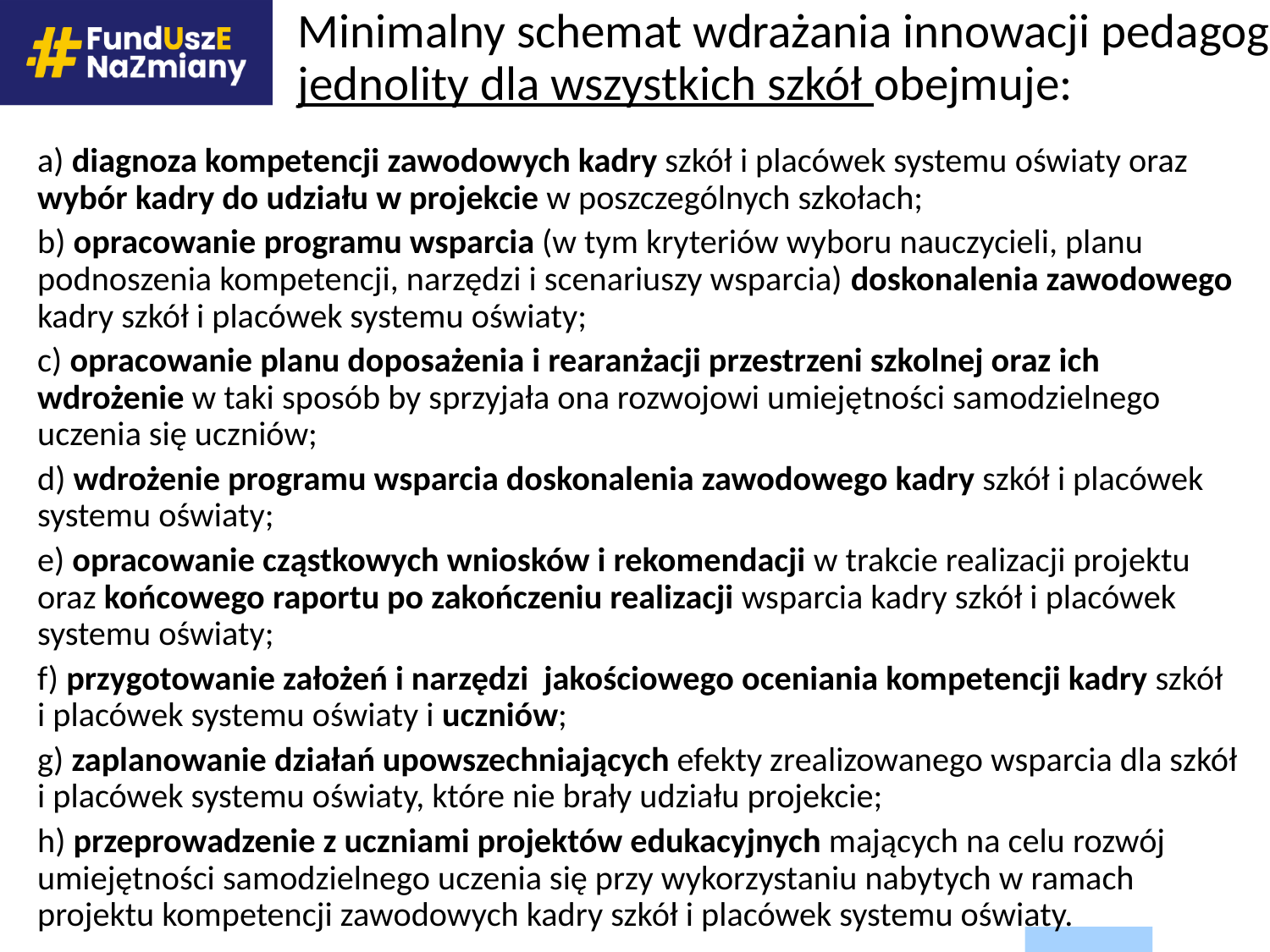

# Minimalny schemat wdrażania innowacji pedagogicznej jednolity dla wszystkich szkół obejmuje:
a) diagnoza kompetencji zawodowych kadry szkół i placówek systemu oświaty oraz wybór kadry do udziału w projekcie w poszczególnych szkołach;
b) opracowanie programu wsparcia (w tym kryteriów wyboru nauczycieli, planu podnoszenia kompetencji, narzędzi i scenariuszy wsparcia) doskonalenia zawodowego kadry szkół i placówek systemu oświaty;
c) opracowanie planu doposażenia i rearanżacji przestrzeni szkolnej oraz ich wdrożenie w taki sposób by sprzyjała ona rozwojowi umiejętności samodzielnego uczenia się uczniów;
d) wdrożenie programu wsparcia doskonalenia zawodowego kadry szkół i placówek systemu oświaty;
e) opracowanie cząstkowych wniosków i rekomendacji w trakcie realizacji projektu oraz końcowego raportu po zakończeniu realizacji wsparcia kadry szkół i placówek systemu oświaty;
f) przygotowanie założeń i narzędzi  jakościowego oceniania kompetencji kadry szkół i placówek systemu oświaty i uczniów;
g) zaplanowanie działań upowszechniających efekty zrealizowanego wsparcia dla szkół i placówek systemu oświaty, które nie brały udziału projekcie;
h) przeprowadzenie z uczniami projektów edukacyjnych mających na celu rozwój umiejętności samodzielnego uczenia się przy wykorzystaniu nabytych w ramach projektu kompetencji zawodowych kadry szkół i placówek systemu oświaty.